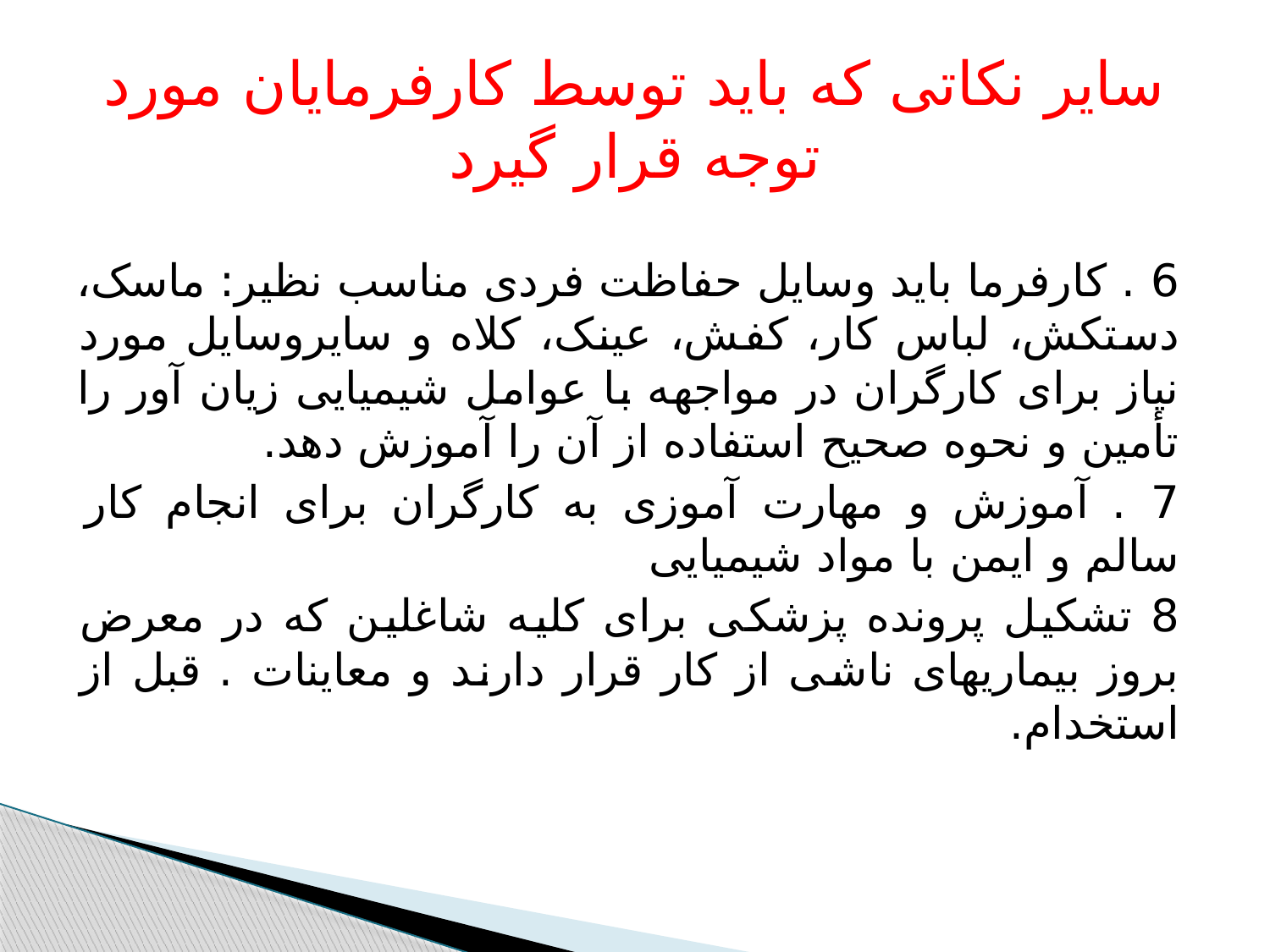

# سایر نکاتی که باید توسط کارفرمایان مورد توجه قرار گیرد
6 . کارفرما باید وسایل حفاظت فردی مناسب نظیر: ماسک، دستکش، لباس کار، کفش، عینک، کلاه و سایروسایل مورد نیاز برای کارگران در مواجهه با عوامل شیمیایی زیان آور را تأمین و نحوه صحیح استفاده از آن را آموزش دهد.
7 . آموزش و مهارت آموزی به کارگران برای انجام کار سالم و ایمن با مواد شیمیایی
8 تشکیل پرونده پزشکی برای کلیه شاغلین که در معرض بروز بیماریهای ناشی از کار قرار دارند و معاینات . قبل از استخدام.